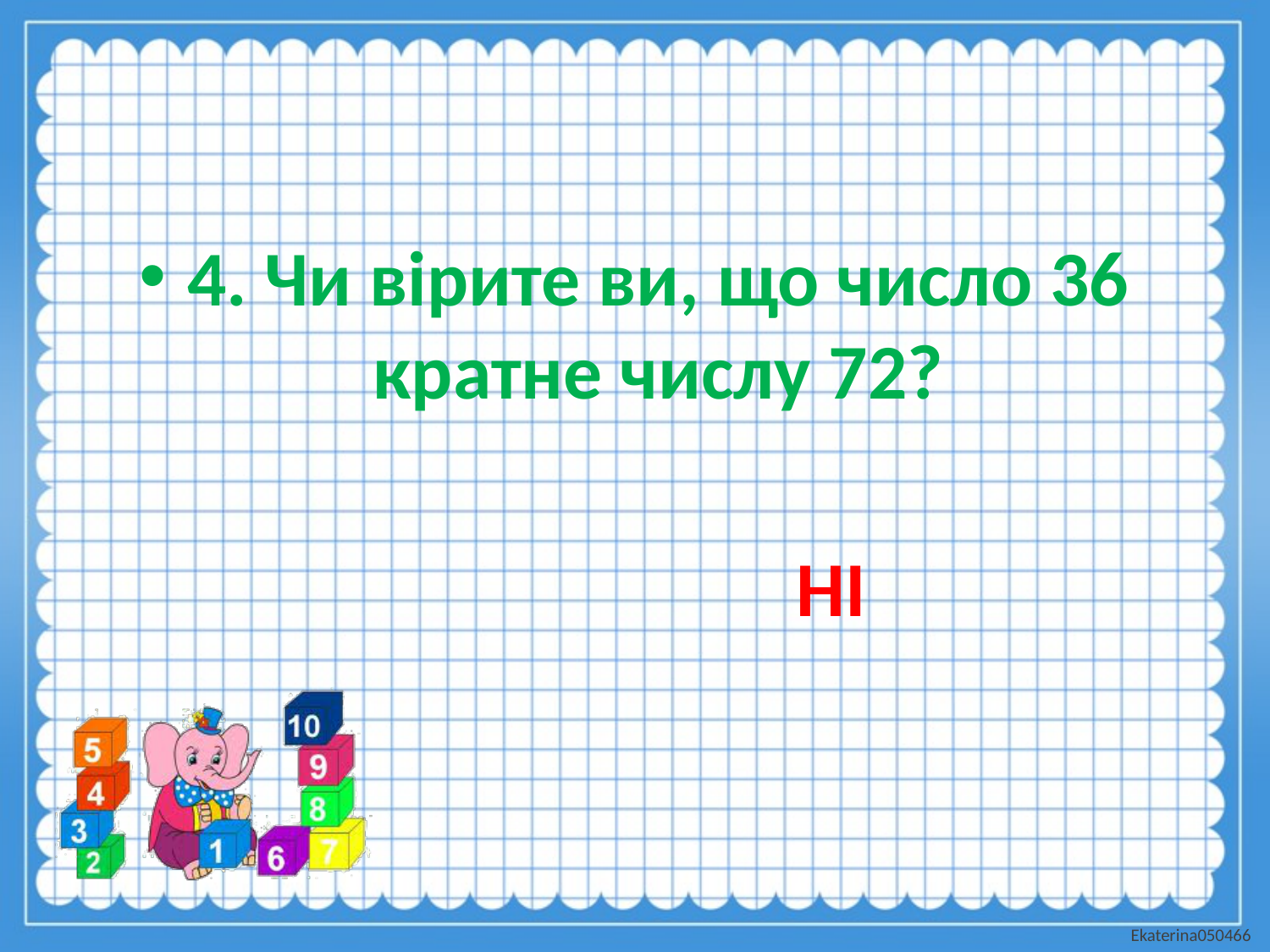

4. Чи вірите ви, що число 36 кратне числу 72?

                                         НІ